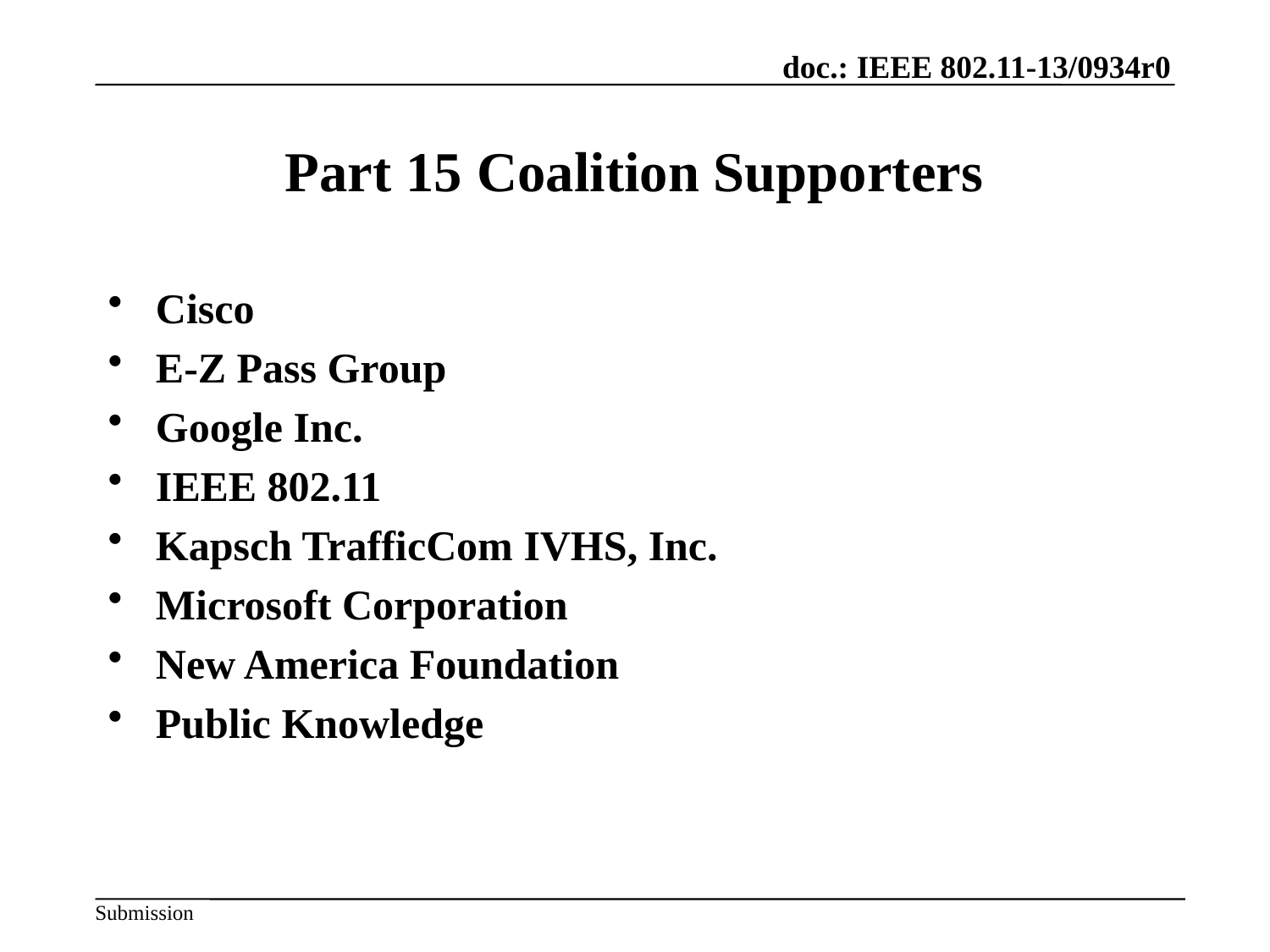

# Part 15 Coalition Supporters
Cisco
E-Z Pass Group
Google Inc.
IEEE 802.11
Kapsch TrafficCom IVHS, Inc.
Microsoft Corporation
New America Foundation
Public Knowledge